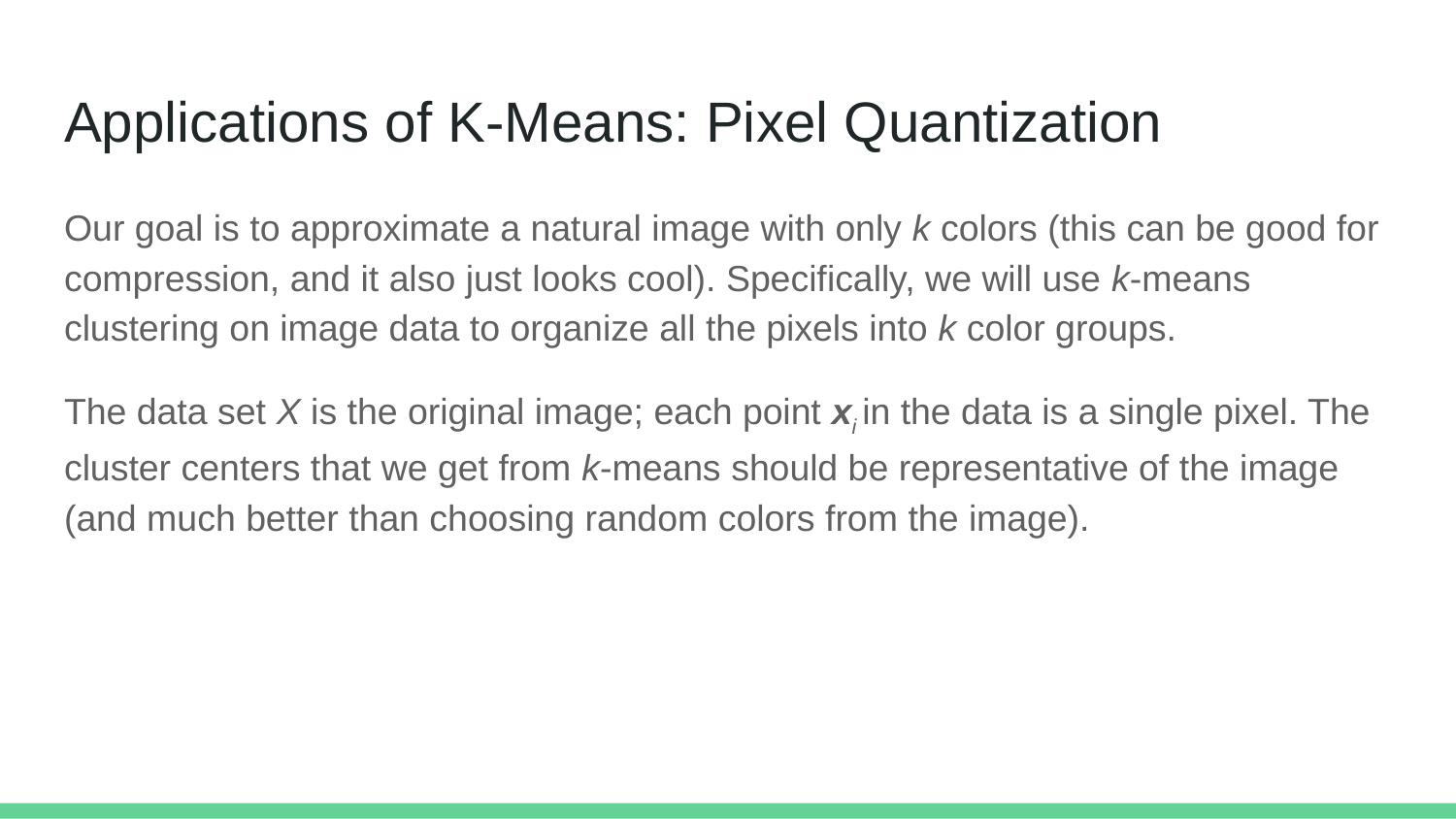

# Applications of K-Means: Pixel Quantization
Our goal is to approximate a natural image with only k colors (this can be good for compression, and it also just looks cool). Specifically, we will use k-means clustering on image data to organize all the pixels into k color groups.
The data set X is the original image; each point xi in the data is a single pixel. The cluster centers that we get from k-means should be representative of the image (and much better than choosing random colors from the image).